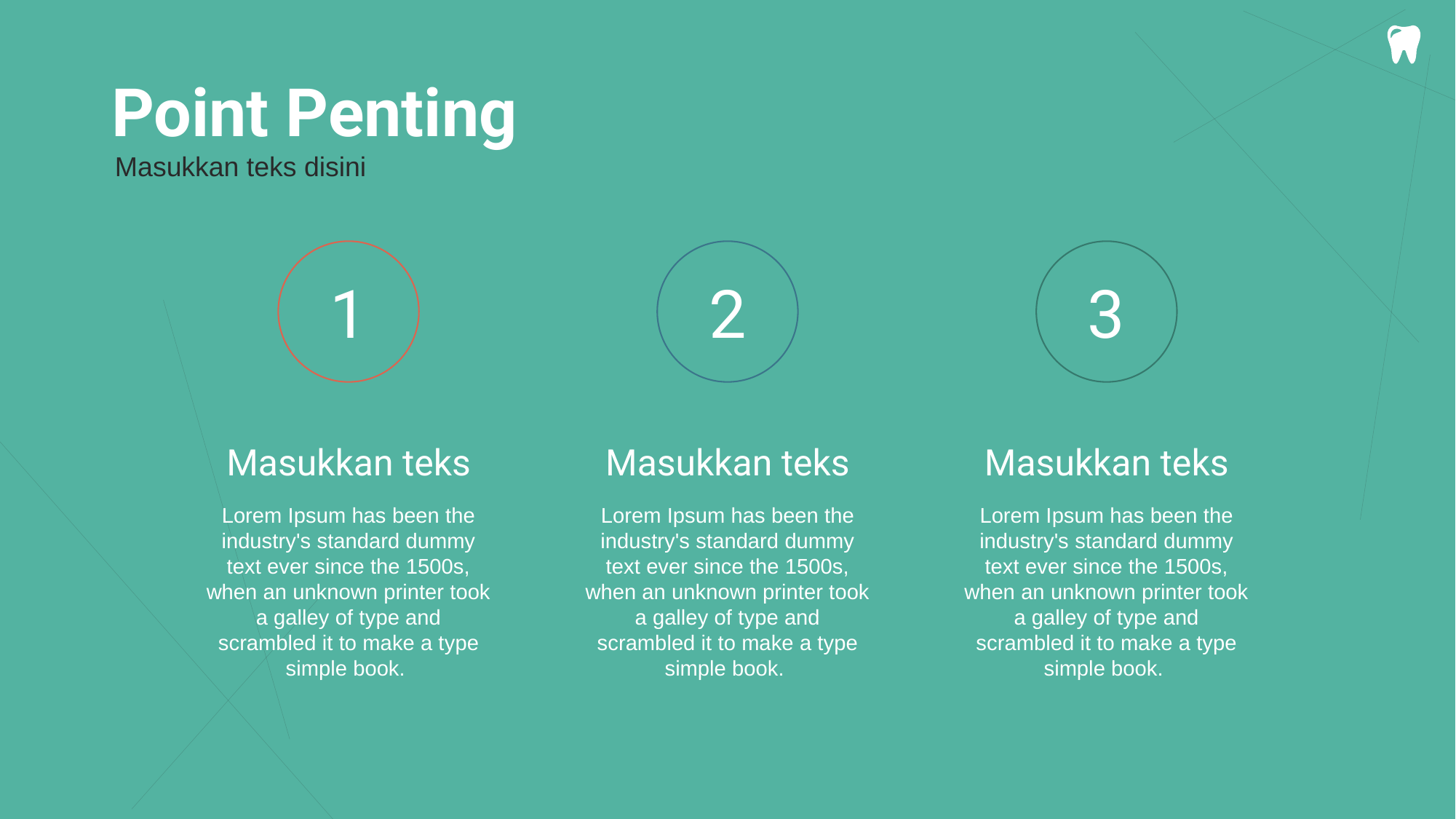

# Point Penting
Masukkan teks disini
1
2
3
Masukkan teks
Masukkan teks
Masukkan teks
Lorem Ipsum has been the industry's standard dummy text ever since the 1500s, when an unknown printer took a galley of type and scrambled it to make a type simple book.
Lorem Ipsum has been the industry's standard dummy text ever since the 1500s, when an unknown printer took a galley of type and scrambled it to make a type simple book.
Lorem Ipsum has been the industry's standard dummy text ever since the 1500s, when an unknown printer took a galley of type and scrambled it to make a type simple book.